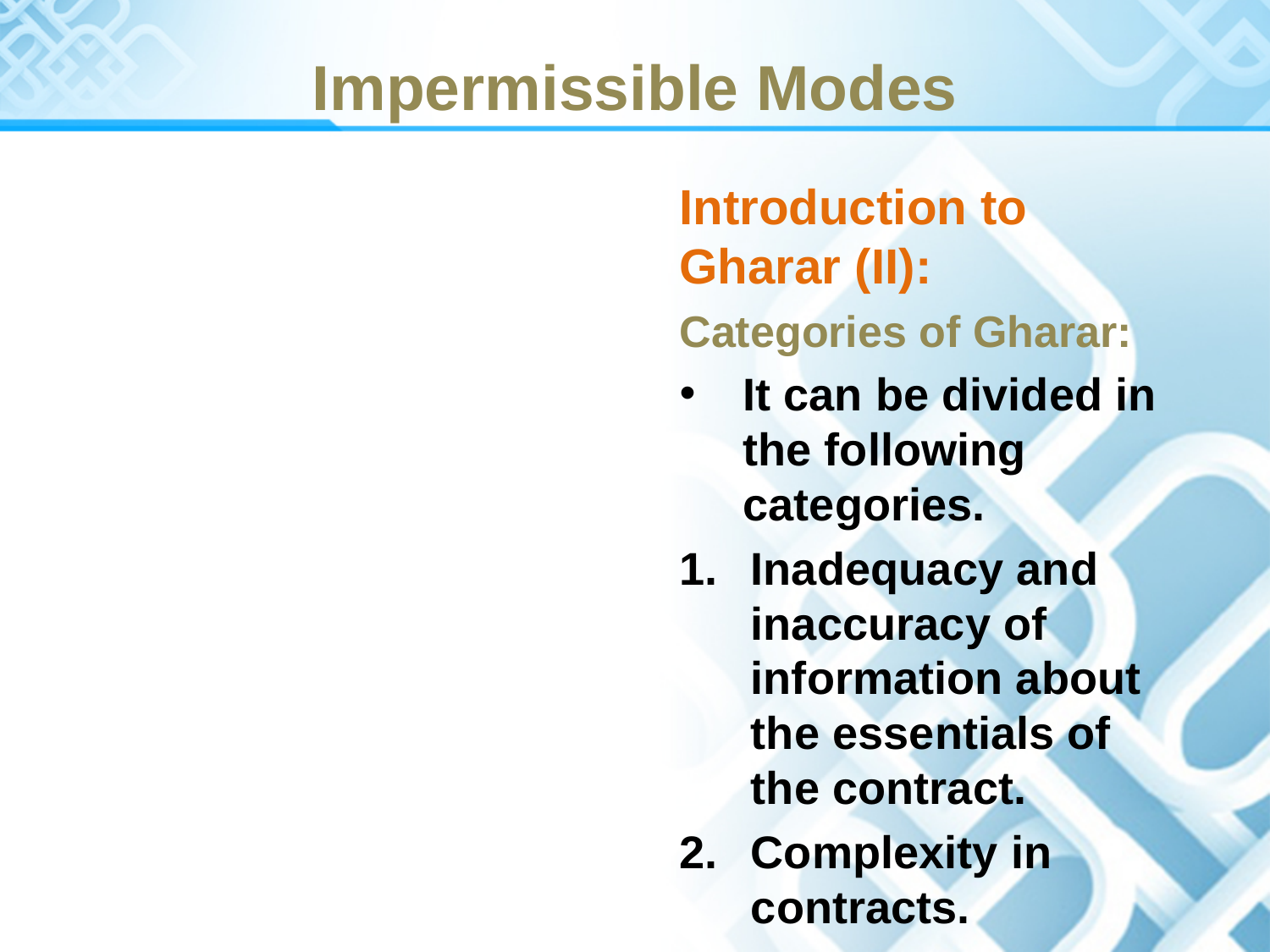

Impermissible Modes
Introduction to Gharar (II):
Categories of Gharar:
It can be divided in the following categories.
Inadequacy and inaccuracy of information about the essentials of the contract.
Complexity in contracts.